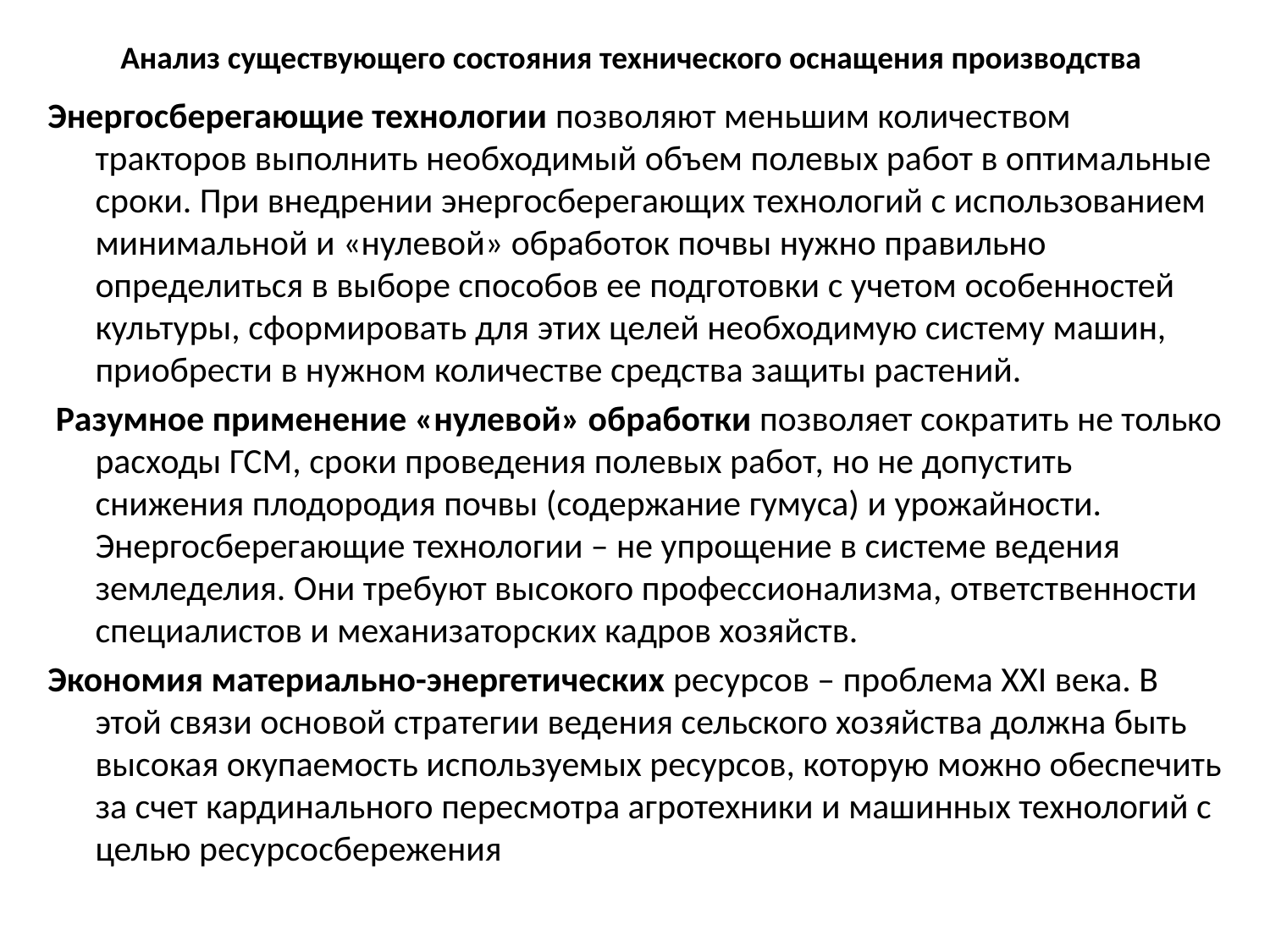

# Анализ существующего состояния технического оснащения производства
Энергосберегающие технологии позволяют меньшим количеством тракторов выполнить необходимый объем полевых работ в оптимальные сроки. При внедрении энергосберегающих технологий с использованием минимальной и «нулевой» обработок почвы нужно правильно определиться в выборе способов ее подготовки с учетом особенностей культуры, сформировать для этих целей необходимую систему машин, приобрести в нужном количестве средства защиты растений.
 Разумное применение «нулевой» обработки позволяет сокра­тить не только расходы ГСМ, сроки проведения полевых работ, но не допустить снижения плодородия почвы (содержание гумуса) и урожайности. Энергосберегающие технологии – не упрощение в системе ведения земледелия. Они требуют высокого профессионализма, ответственности специалистов и механизаторских кадров хозяйств.
Экономия материально-энергетических ресурсов – проблема XXI века. В этой связи основой стратегии ведения сельского хозяйства должна быть высокая окупаемость используемых ресурсов, которую можно обеспечить за счет кардинального пересмотра агротехники и машинных технологий с целью ресурсосбережения